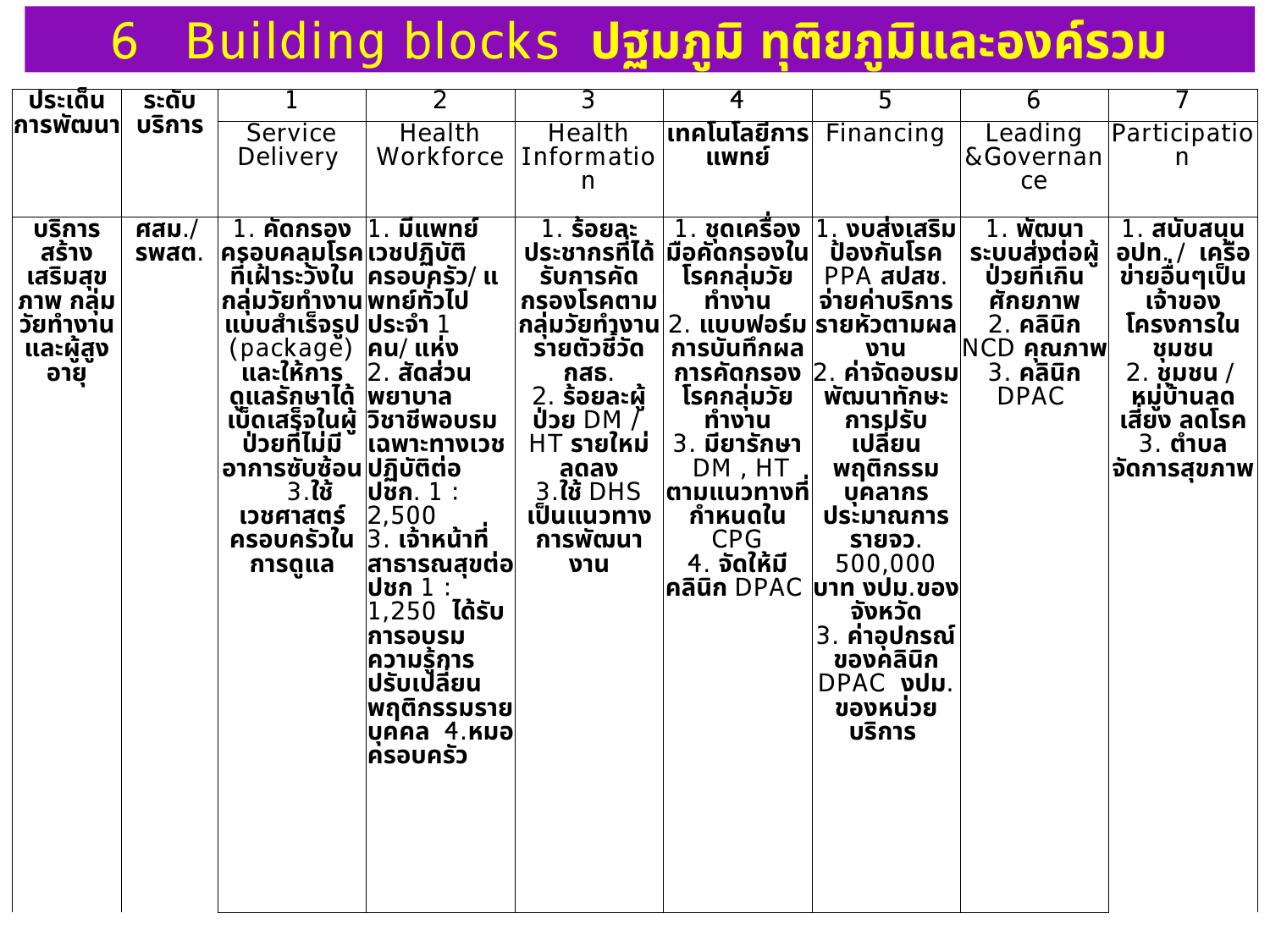

# 6   Building blocks  ปฐมภูมิ ทุติยภูมิและองค์รวม
| ประเด็นการพัฒนา | ระดับบริการ | 1 | 2 | 3 | 4 | 5 | 6 | 7 |
| --- | --- | --- | --- | --- | --- | --- | --- | --- |
|  |  | Service Delivery | Health Workforce | Health Information | เทคโนโลยีการแพทย์ | Financing | Leading &Governance | Participation |
| บริการสร้างเสริมสุขภาพ กลุ่มวัยทำงานและผู้สูงอายุ | ศสม./รพสต. | 1. คัดกรองครอบคลุมโรคที่เฝ้าระวังในกลุ่มวัยทำงานแบบสำเร็จรูป (package) และให้การดูแลรักษาได้เบ็ดเสร็จในผู้ป่วยที่ไม่มีอาการซับซ้อน 3.ใช้เวชศาสตร์ครอบครัวในการดูแล | 1. มีแพทย์เวชปฏิบัติครอบครัว/แพทย์ทั่วไปประจำ 1 คน/แห่ง 2. สัดส่วนพยาบาลวิชาชีพอบรมเฉพาะทางเวชปฏิบัติต่อ ปชก. 1 : 2,500 3. เจ้าหน้าที่สาธารณสุขต่อปชก 1 : 1,250 ได้รับการอบรมความรู้การปรับเปลี่ยนพฤติกรรมรายบุคคล 4.หมอครอบครัว | 1. ร้อยละประชากรที่ได้รับการคัดกรองโรคตามกลุ่มวัยทำงาน รายตัวชี้วัด กสธ. 2. ร้อยละผู้ป่วย DM / HT รายใหม่ ลดลง 3.ใช้ DHS เป็นแนวทางการพัฒนางาน | 1. ชุดเครื่องมือคัดกรองในโรคกลุ่มวัยทำงาน 2. แบบฟอร์มการบันทึกผลการคัดกรองโรคกลุ่มวัยทำงาน 3. มียารักษา DM , HT ตามแนวทางที่กำหนดใน CPG 4. จัดให้มีคลินิก DPAC | 1. งบส่งเสริมป้องกันโรค PPA สปสช. จ่ายค่าบริการรายหัวตามผลงาน 2. ค่าจัดอบรมพัฒนาทักษะการปรับเปลี่ยนพฤติกรรมบุคลากร ประมาณการรายจว. 500,000 บาท งปม.ของจังหวัด 3. ค่าอุปกรณ์ของคลินิก DPAC งปม. ของหน่วยบริการ | 1. พัฒนาระบบส่งต่อผู้ป่วยที่เกินศักยภาพ 2. คลินิก NCD คุณภาพ 3. คลินิก DPAC | 1. สนับสนุน อปท. / เครือข่ายอื่นๆเป็นเจ้าของโครงการในชุมชน 2. ชุมชน / หมู่บ้านลดเสี่ยง ลดโรค 3. ตำบลจัดการสุขภาพ |